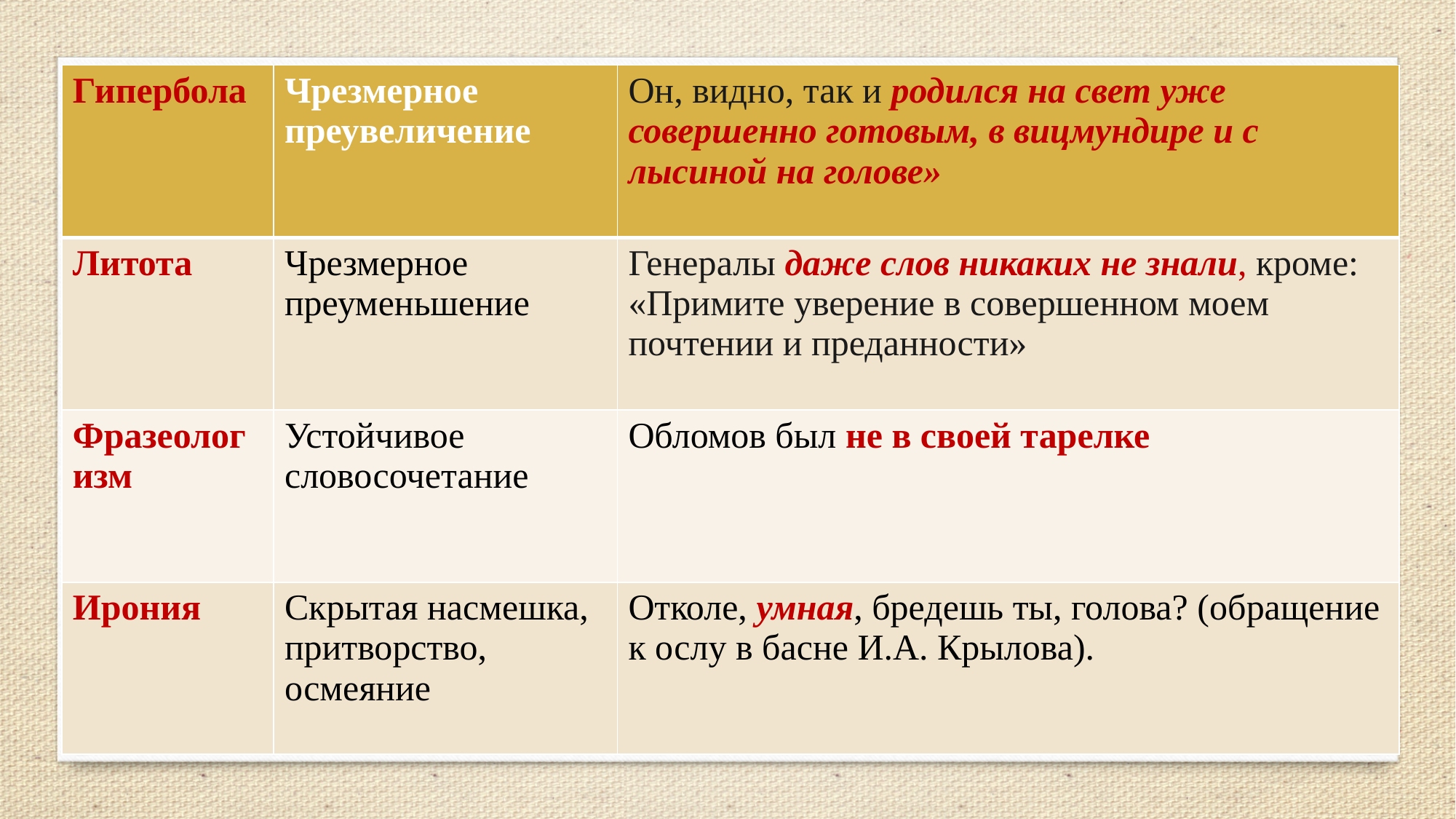

| Гипербола | Чрезмерное преувеличение | Он, видно, так и родился на свет уже совершенно готовым, в вицмундире и с лысиной на голове» |
| --- | --- | --- |
| Литота | Чрезмерное преуменьшение | Генералы даже слов никаких не знали, кроме: «Примите уверение в совершенном моем почтении и преданности» |
| Фразеологизм | Устойчивое словосочетание | Обломов был не в своей тарелке |
| Ирония | Скрытая насмешка, притворство, осмеяние | Отколе, умная, бредешь ты, голова? (обращение к ослу в басне И.А. Крылова). |